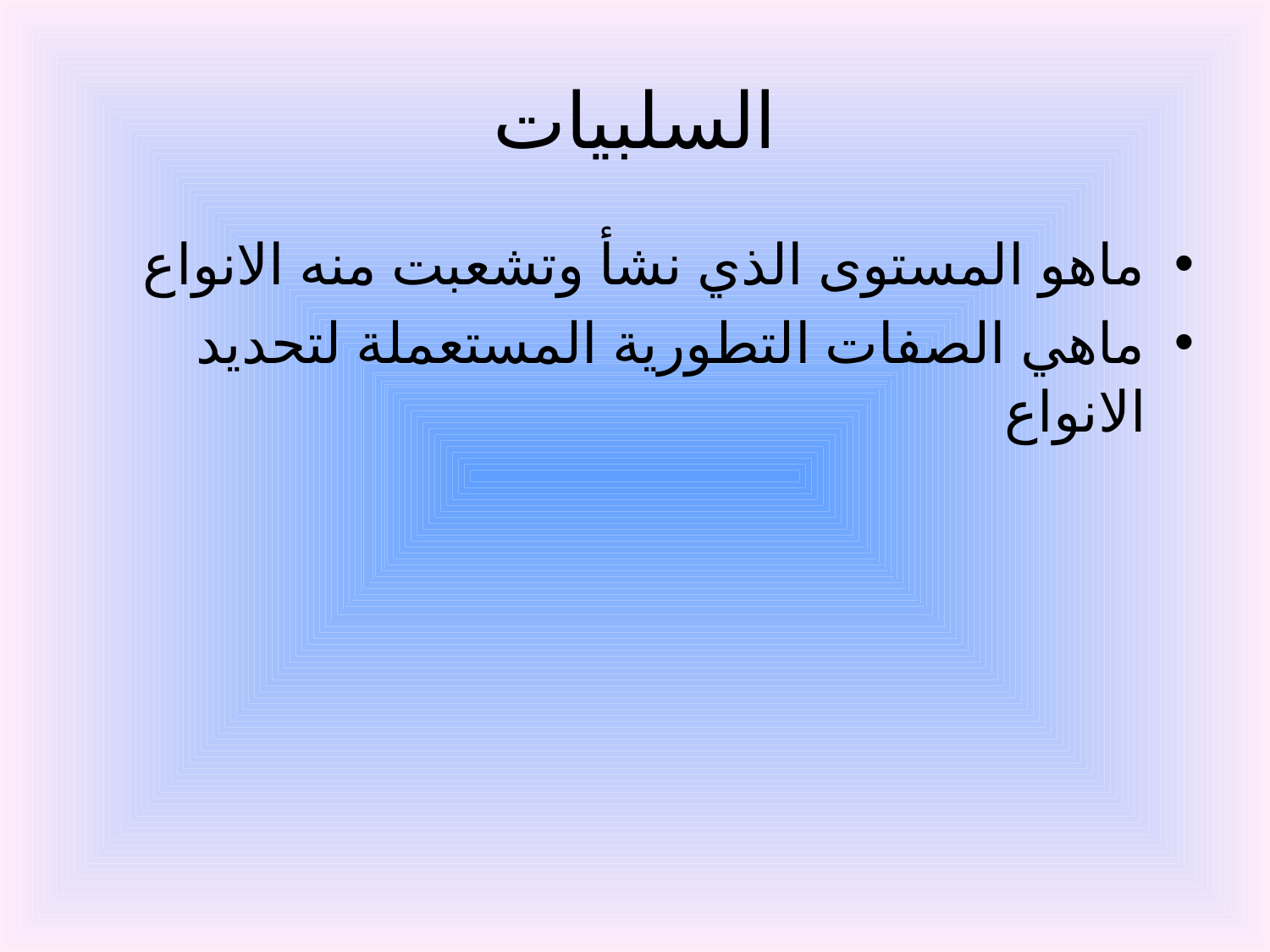

# السلبيات
ماهو المستوى الذي نشأ وتشعبت منه الانواع
ماهي الصفات التطورية المستعملة لتحديد الانواع